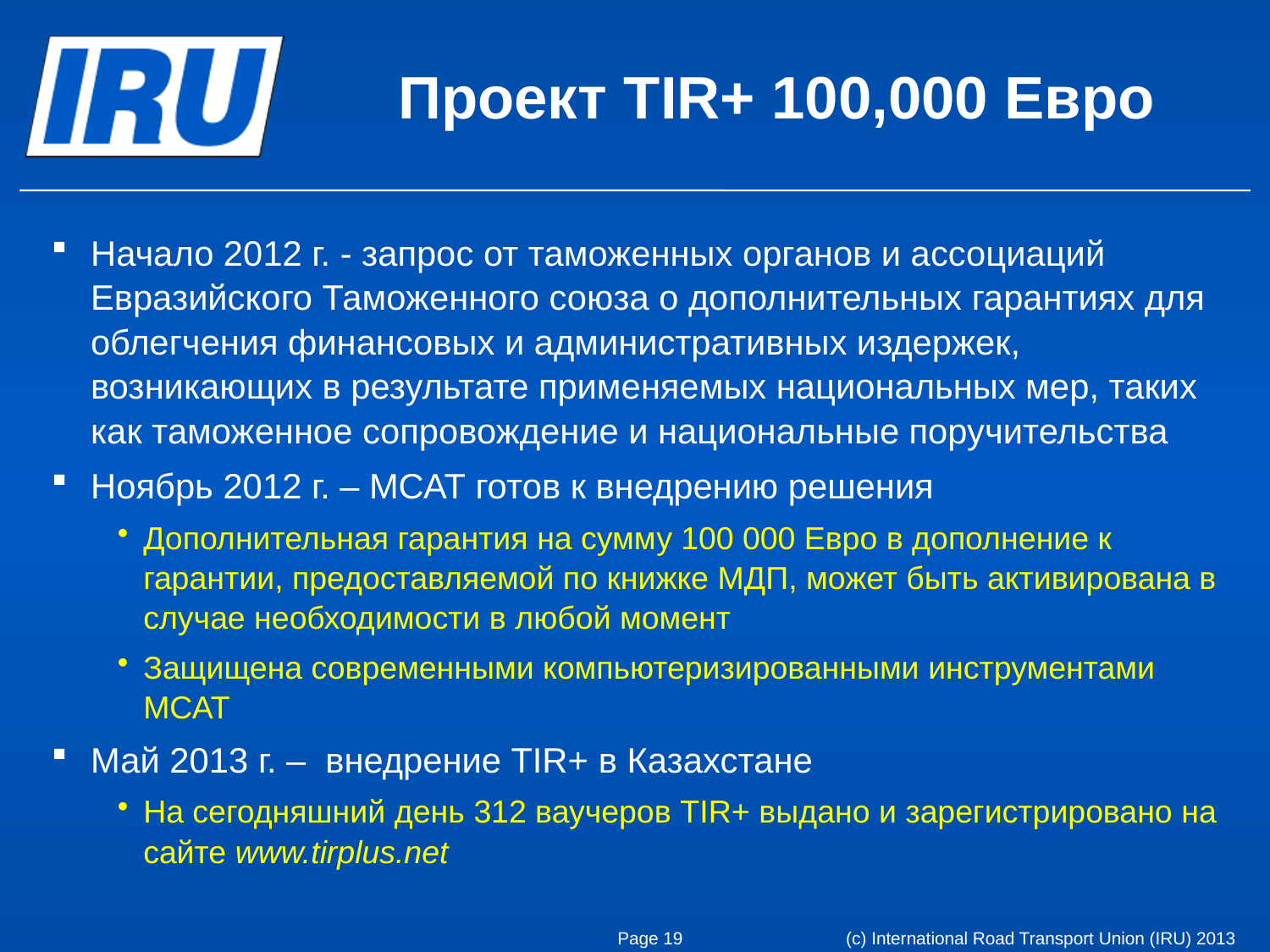

# Проект TIR+ 100,000 Евро
Начало 2012 г. - запрос от таможенных органов и ассоциаций Евразийского Таможенного союза о дополнительных гарантиях для облегчения финансовых и административных издержек, возникающих в результате применяемых национальных мер, таких как таможенное сопровождение и национальные поручительства
Ноябрь 2012 г. – МСАТ готов к внедрению решения
Дополнительная гарантия на сумму 100 000 Евро в дополнение к гарантии, предоставляемой по книжке МДП, может быть активирована в случае необходимости в любой момент
Защищена современными компьютеризированными инструментами МСАТ
Май 2013 г. –  внедрение TIR+ в Казахстане
На сегодняшний день 312 ваучеров TIR+ выдано и зарегистрировано на сайте www.tirplus.net

(c) International Road Transport Union (IRU) 2013
Page 19